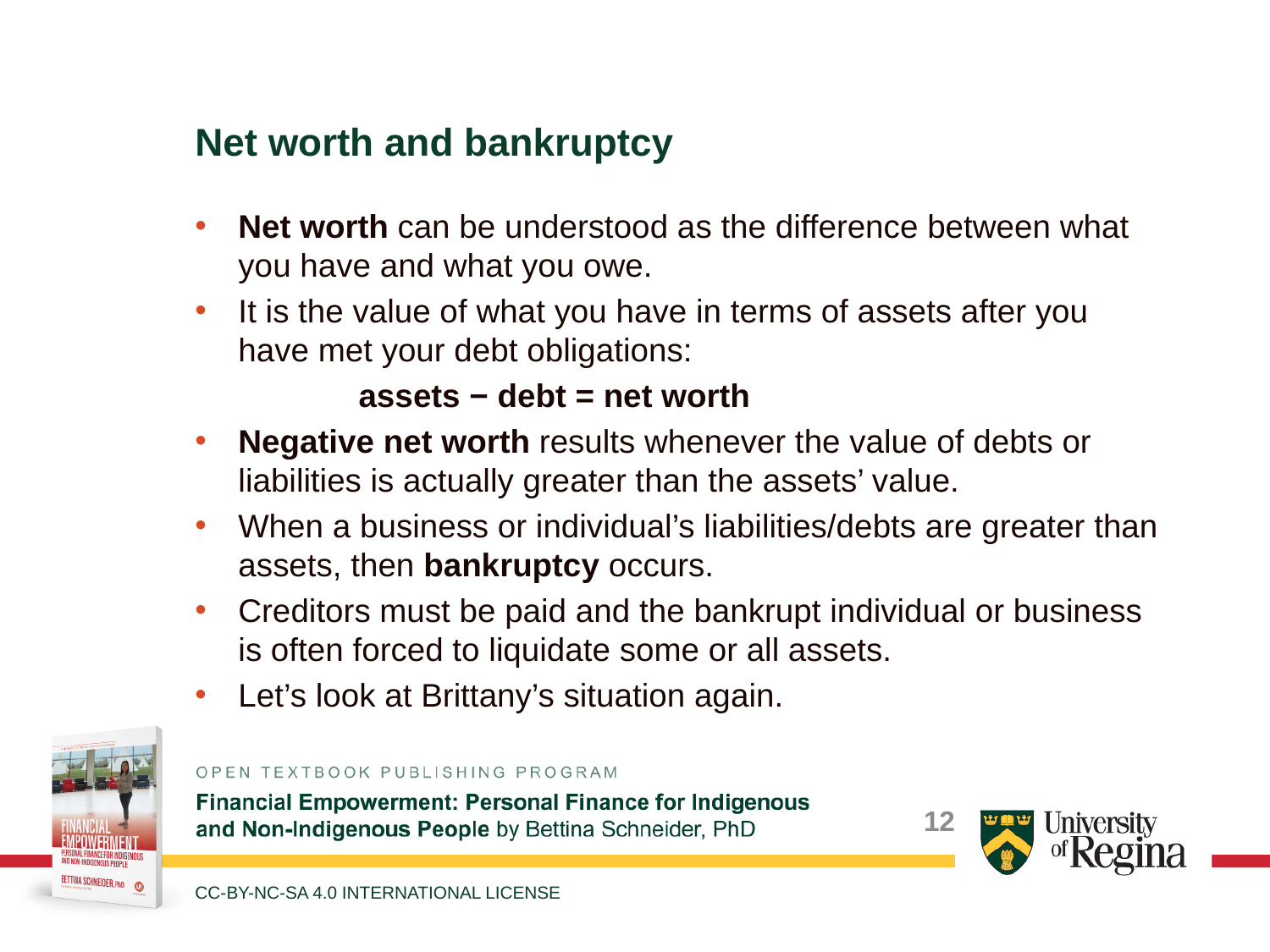

Net worth and bankruptcy
Net worth can be understood as the difference between what you have and what you owe.
It is the value of what you have in terms of assets after you have met your debt obligations:
			        assets − debt = net worth
Negative net worth results whenever the value of debts or liabilities is actually greater than the assets’ value.
When a business or individual’s liabilities/debts are greater than assets, then bankruptcy occurs.
Creditors must be paid and the bankrupt individual or business is often forced to liquidate some or all assets.
Let’s look at Brittany’s situation again.

CC-BY-NC-SA 4.0 INTERNATIONAL LICENSE